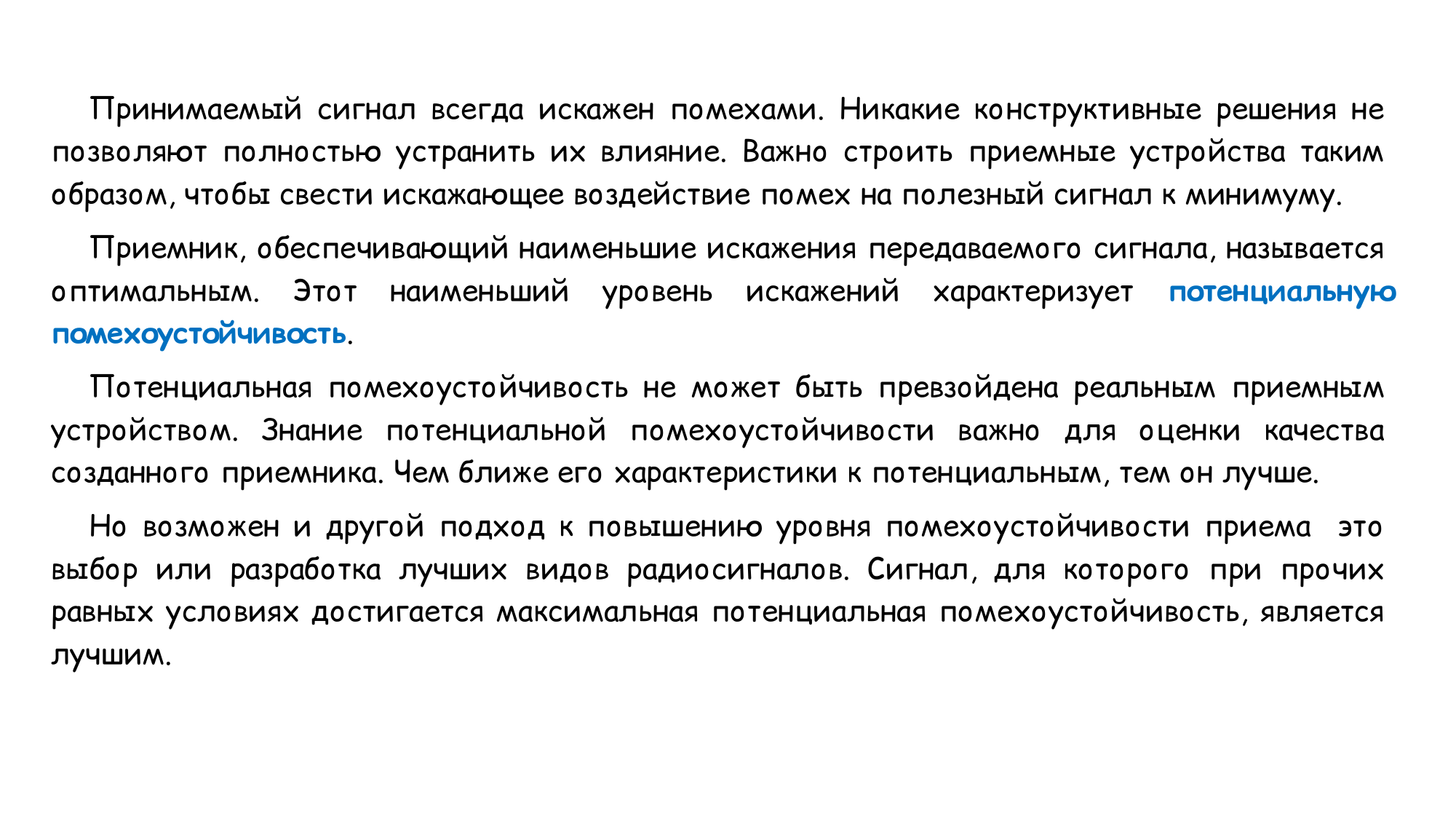

Принимаемый сигнал всегда искажен помехами. Никакие конструктивные решения не позволяют полностью устранить их влияние. Важно строить приемные устройства таким образом, чтобы свести искажающее воздействие помех на полезный сигнал к минимуму.
Приемник, обеспечивающий наименьшие искажения передаваемого сигнала, называется оптимальным. Этот наименьший уровень искажений характеризует потенциальную помехоустойчивость.
Потенциальная помехоустойчивость не может быть превзойдена реальным приемным устройством. Знание потенциальной помехоустойчивости важно для оценки качества созданного приемника. Чем ближе его характеристики к потенциальным, тем он лучше.
Но возможен и другой подход к повышению уровня помехоустойчивости приема  это выбор или разработка лучших видов радиосигналов. Сигнал, для которого при прочих равных условиях достигается максимальная потенциальная помехоустойчивость, является лучшим.